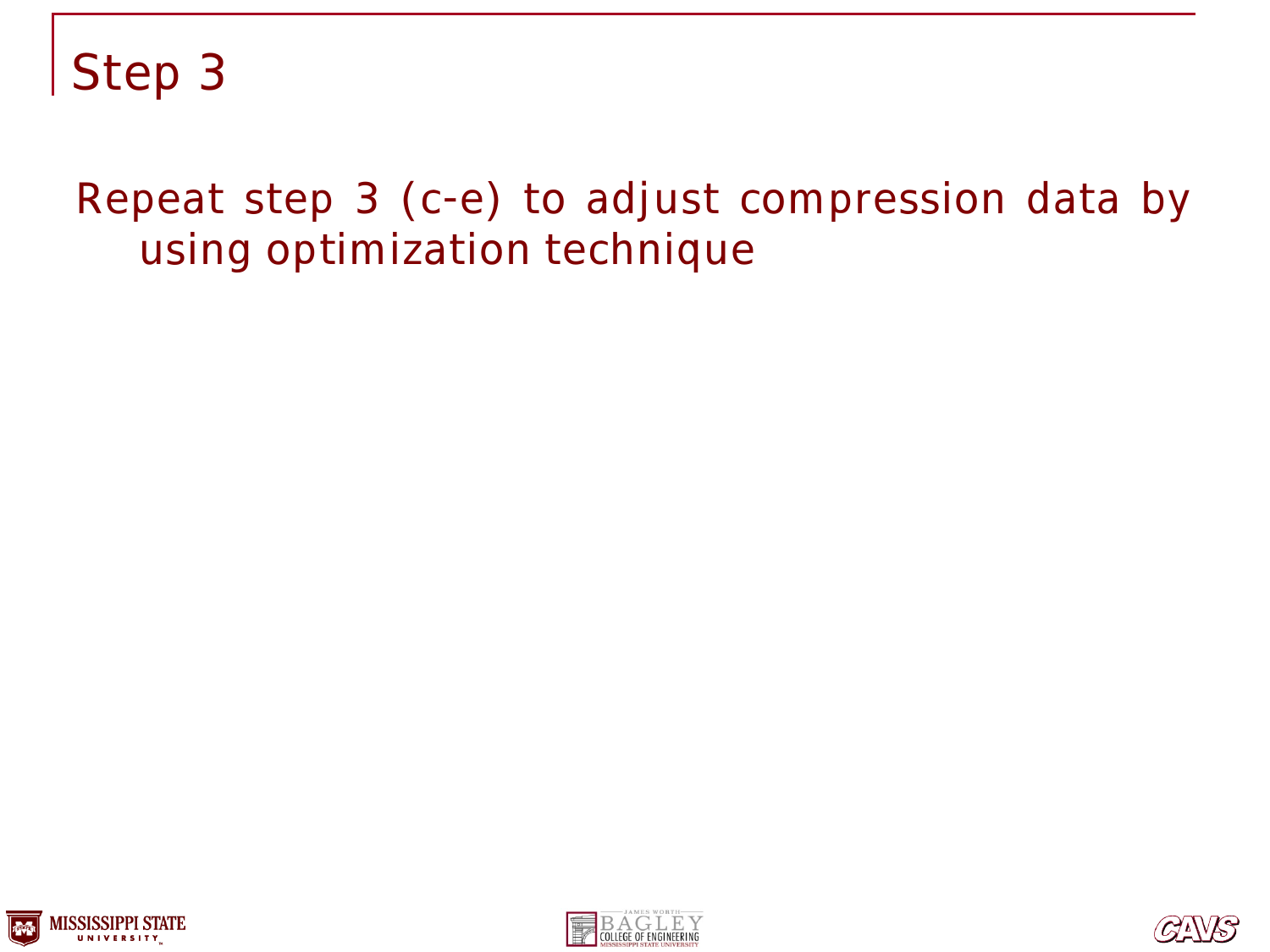

# Step 3
Repeat step 3 (c-e) to adjust compression data by using optimization technique